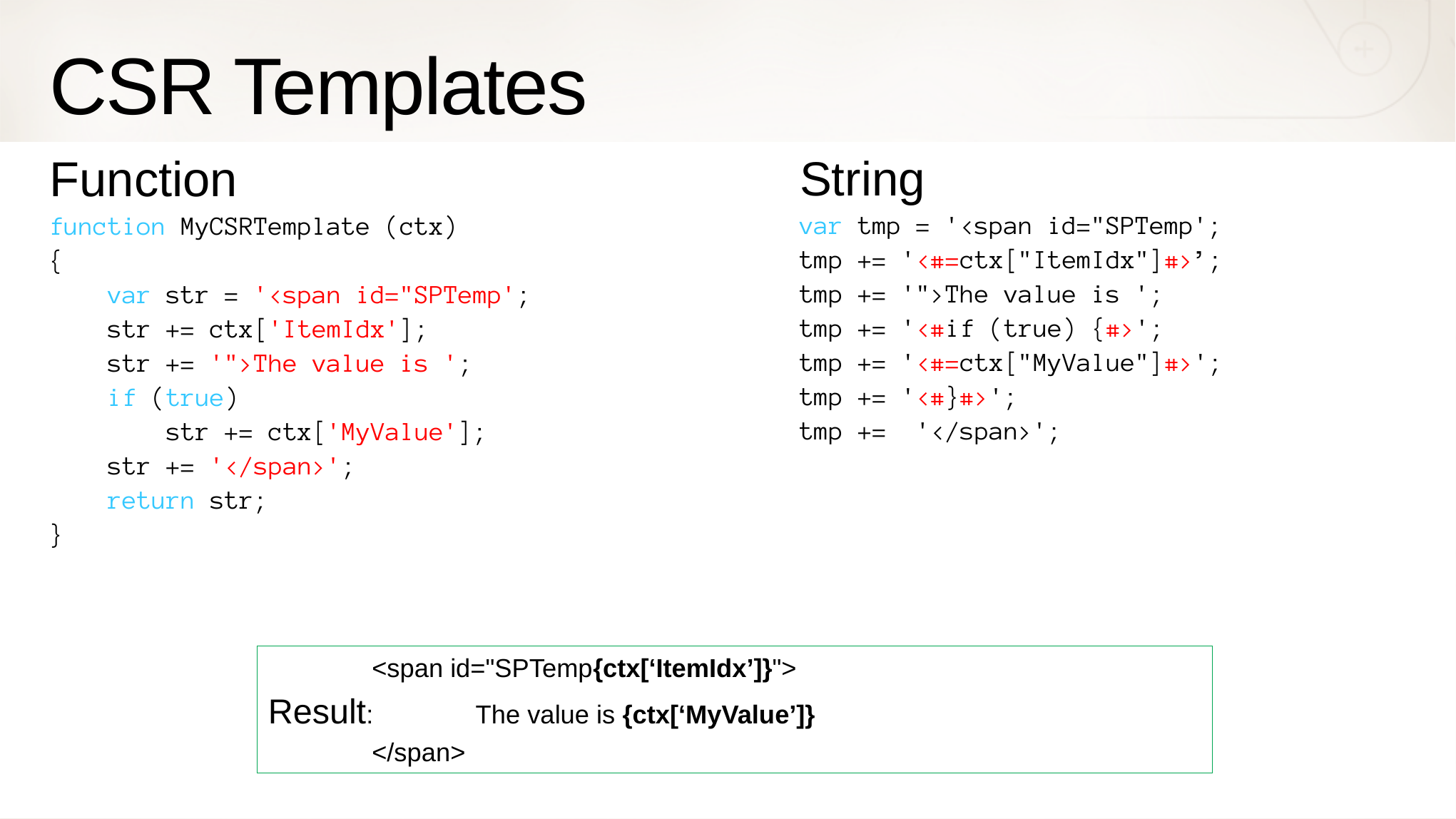

# CSR Templates
Function
function MyCSRTemplate (ctx)
{
    var str = '<span id="SPTemp';
    str += ctx['ItemIdx'];
    str += '">The value is ';
    if (true)
        str += ctx['MyValue'];
    str += '</span>';
    return str;
}
String
var tmp = '<span id="SPTemp';
tmp += '<#=ctx["ItemIdx"]#>’;
tmp += '">The value is ';
tmp += '<#if (true) {#>';
tmp += '<#=ctx["MyValue"]#>';
tmp += '<#}#>';
tmp +=  '</span>';
		<span id="SPTemp{ctx[‘ItemIdx’]}">
Result:		The value is {ctx[‘MyValue’]}
		</span>